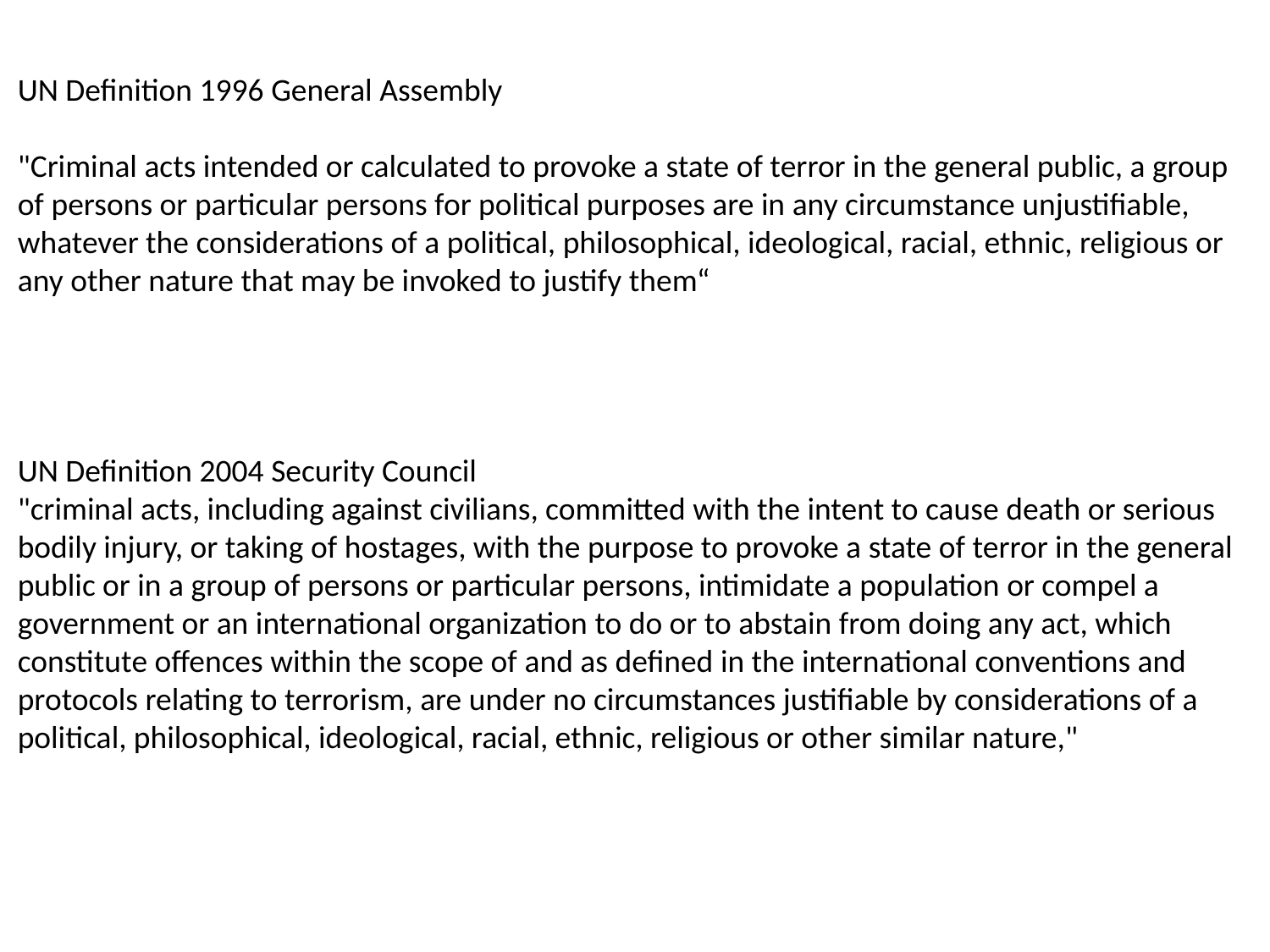

UN Definition 1996 General Assembly

"Criminal acts intended or calculated to provoke a state of terror in the general public, a group of persons or particular persons for political purposes are in any circumstance unjustifiable, whatever the considerations of a political, philosophical, ideological, racial, ethnic, religious or any other nature that may be invoked to justify them“

UN Definition 2004 Security Council
"criminal acts, including against civilians, committed with the intent to cause death or serious bodily injury, or taking of hostages, with the purpose to provoke a state of terror in the general public or in a group of persons or particular persons, intimidate a population or compel a government or an international organization to do or to abstain from doing any act, which constitute offences within the scope of and as defined in the international conventions and protocols relating to terrorism, are under no circumstances justifiable by considerations of a political, philosophical, ideological, racial, ethnic, religious or other similar nature,"